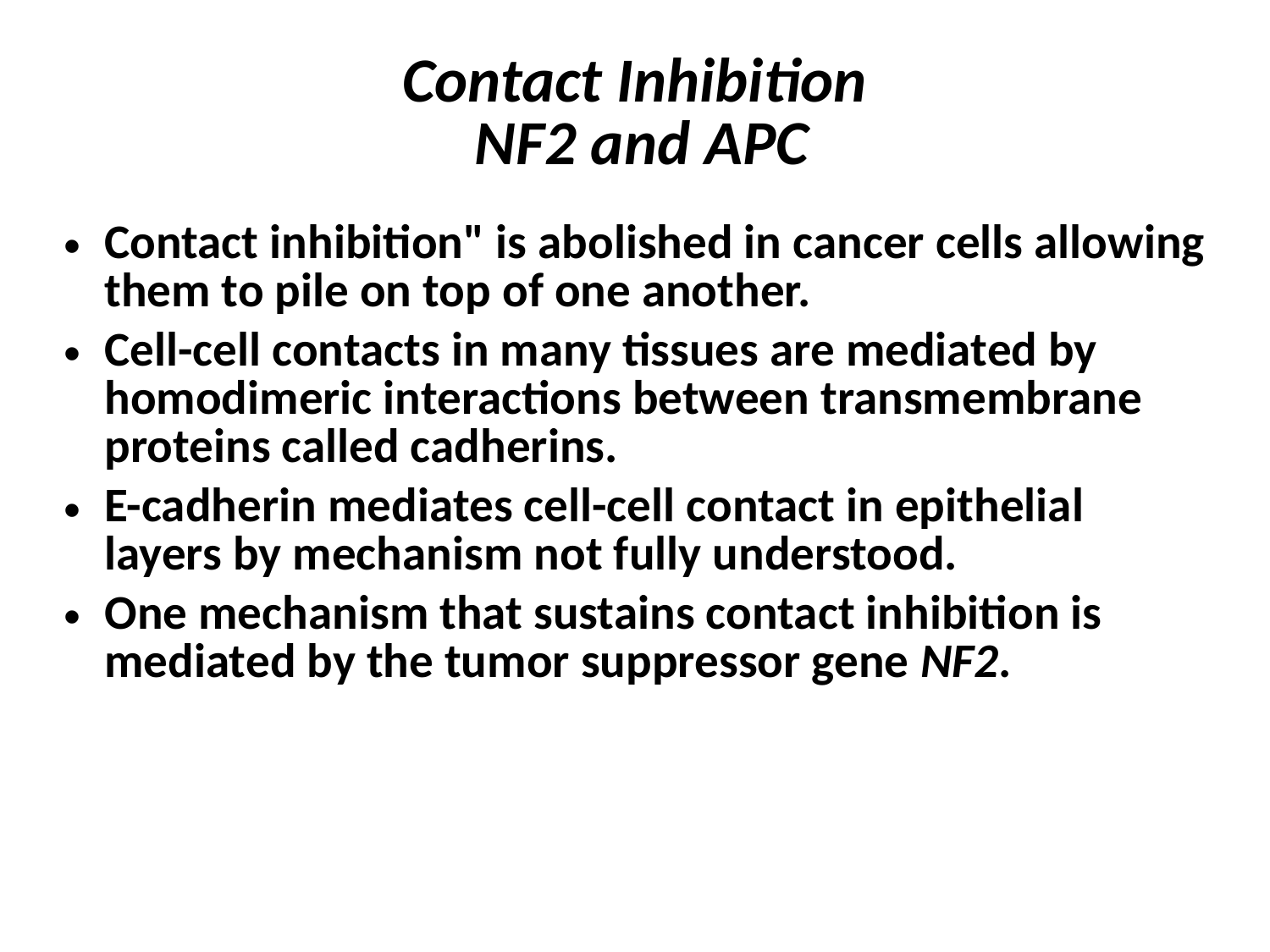

Contact Inhibition
 NF2 and APC
Contact inhibition" is abolished in cancer cells allowing them to pile on top of one another.
Cell-cell contacts in many tissues are mediated by homodimeric interactions between transmembrane proteins called cadherins.
E-cadherin mediates cell-cell contact in epithelial layers by mechanism not fully understood.
One mechanism that sustains contact inhibition is mediated by the tumor suppressor gene NF2.